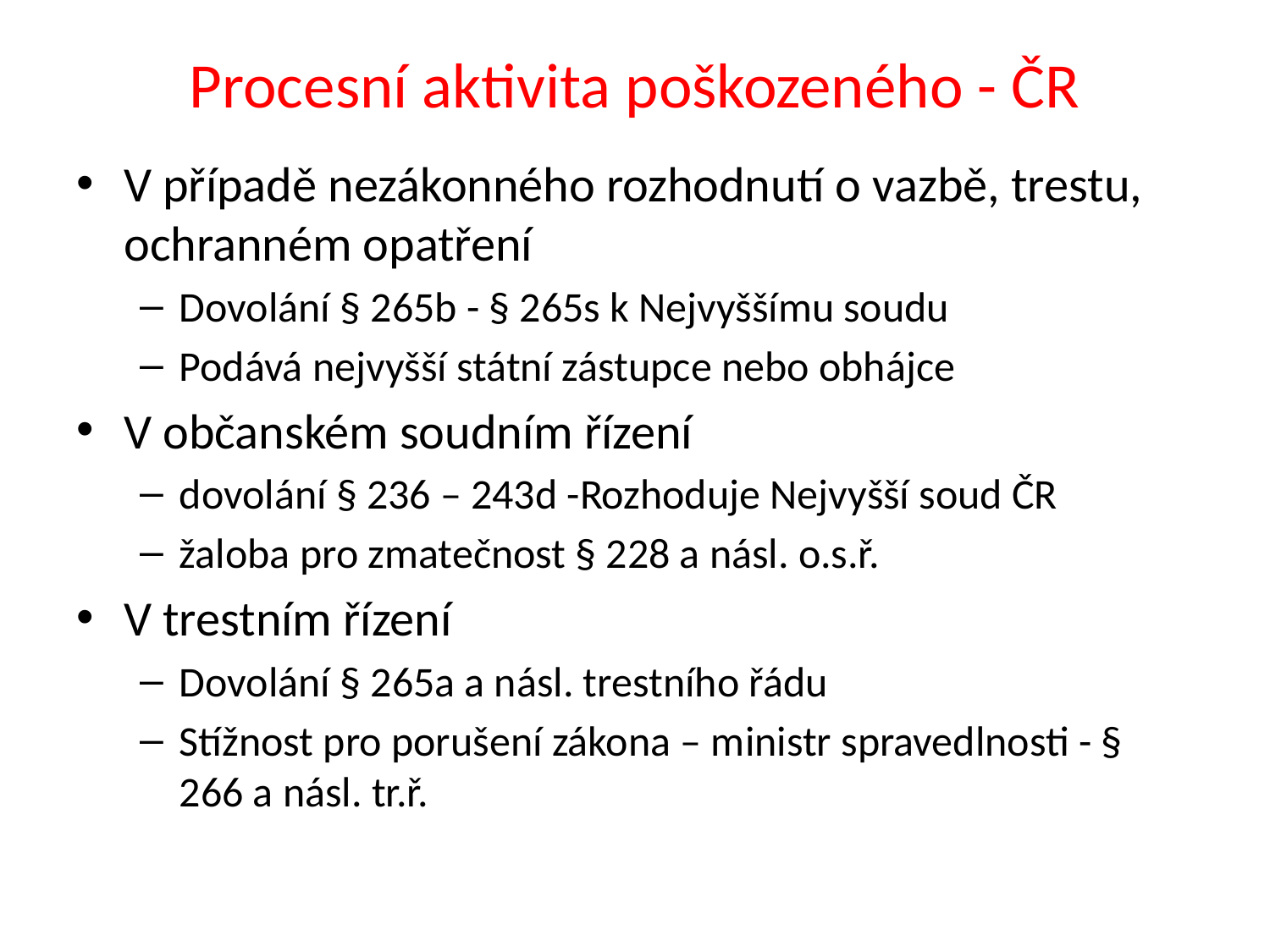

# Procesní aktivita poškozeného - ČR
V případě nezákonného rozhodnutí o vazbě, trestu, ochranném opatření
Dovolání § 265b - § 265s k Nejvyššímu soudu
Podává nejvyšší státní zástupce nebo obhájce
V občanském soudním řízení
dovolání § 236 – 243d -Rozhoduje Nejvyšší soud ČR
žaloba pro zmatečnost § 228 a násl. o.s.ř.
V trestním řízení
Dovolání § 265a a násl. trestního řádu
Stížnost pro porušení zákona – ministr spravedlnosti - § 266 a násl. tr.ř.